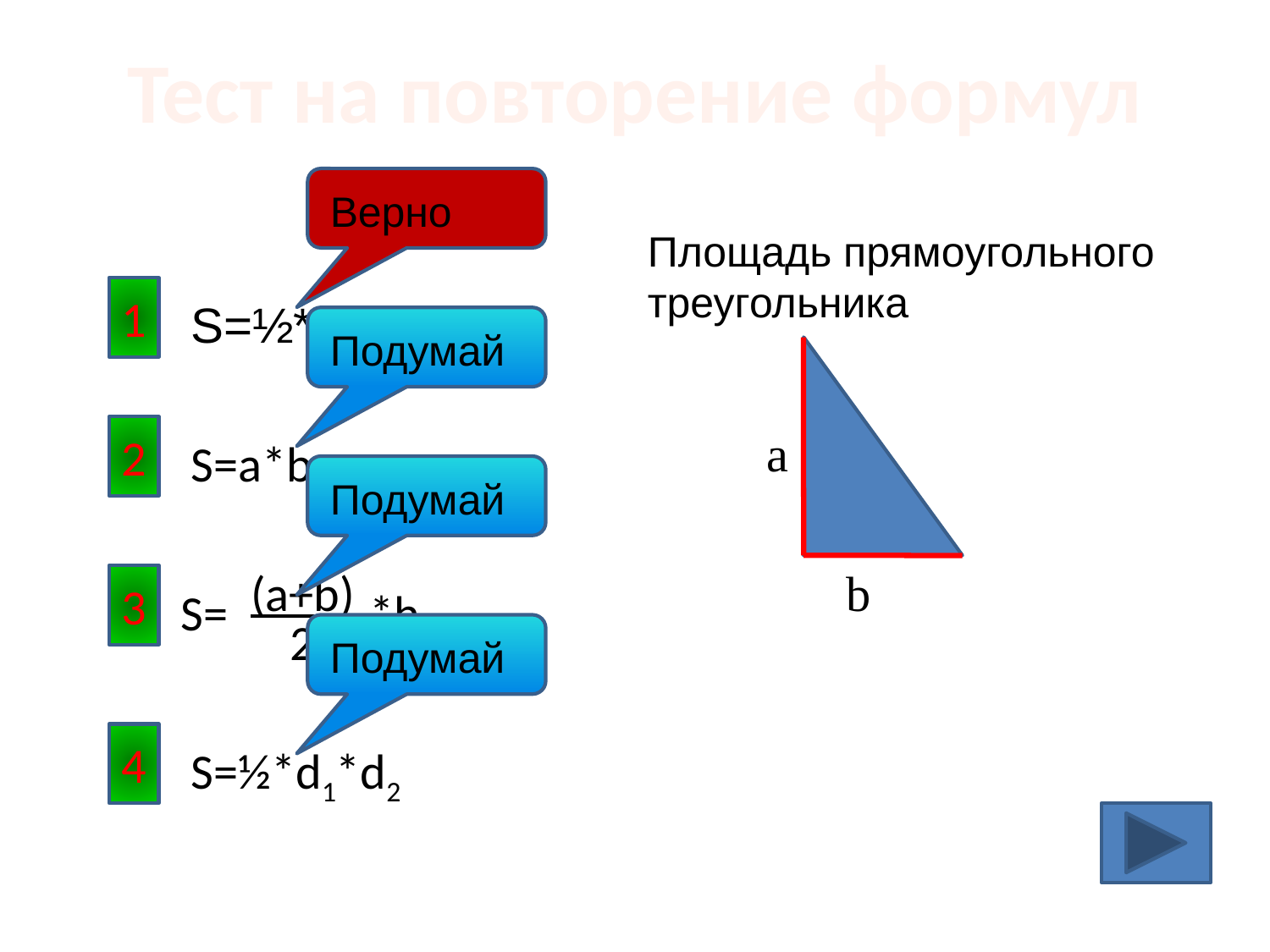

# Тест на повторение формул

Верно
Площадь прямоугольного
треугольника
1
S=½*a*b

Подумай

2
a
S=a*b

Подумай
(a+b)
S=
*h
2
b
3

Подумай
4
S=½*d1*d2